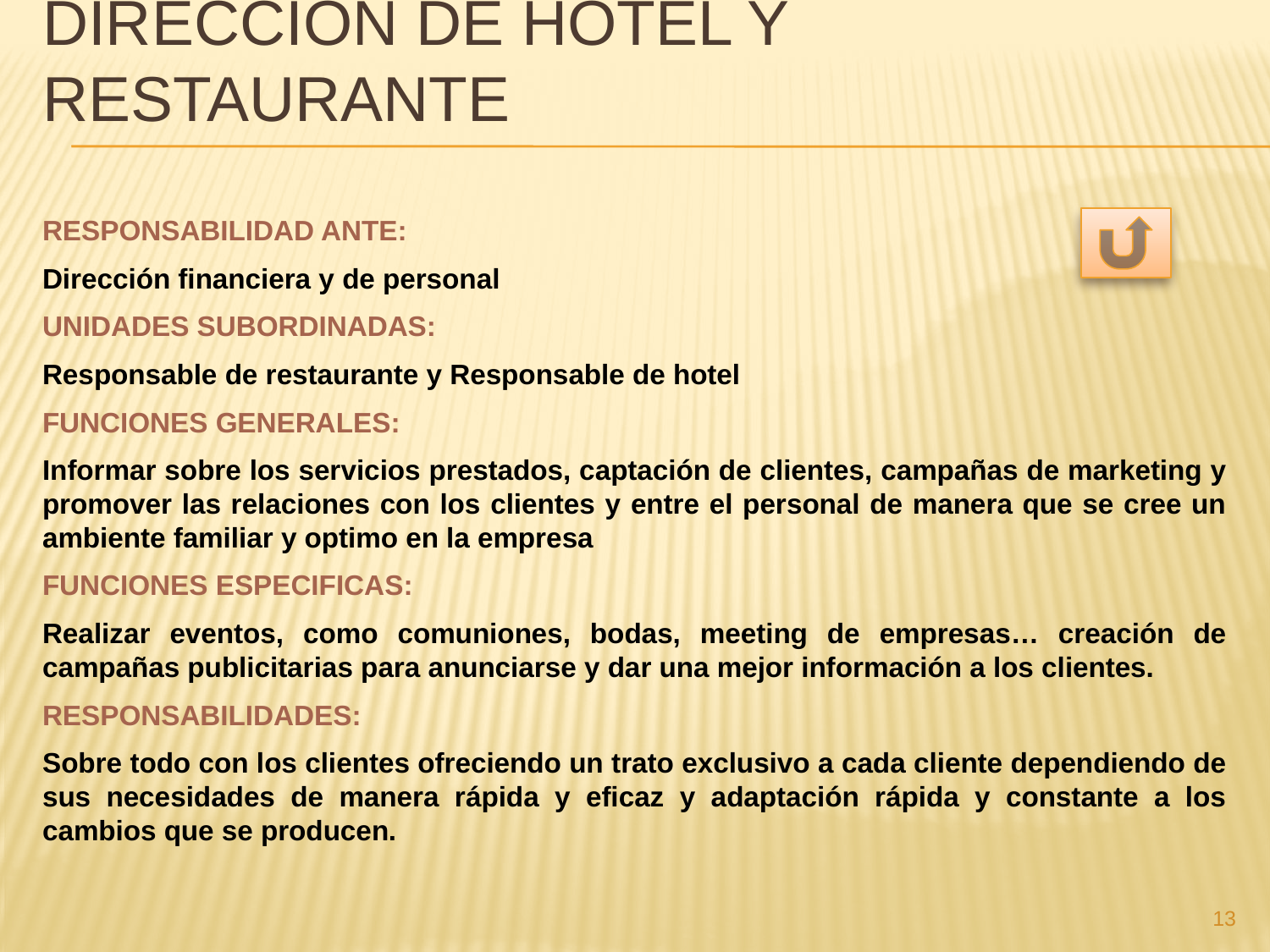

# Dirección de hotel y restaurante

RESPONSABILIDAD ANTE:
Dirección financiera y de personal
UNIDADES SUBORDINADAS:
Responsable de restaurante y Responsable de hotel
FUNCIONES GENERALES:
Informar sobre los servicios prestados, captación de clientes, campañas de marketing y promover las relaciones con los clientes y entre el personal de manera que se cree un ambiente familiar y optimo en la empresa
FUNCIONES ESPECIFICAS:
Realizar eventos, como comuniones, bodas, meeting de empresas… creación de campañas publicitarias para anunciarse y dar una mejor información a los clientes.
RESPONSABILIDADES:
Sobre todo con los clientes ofreciendo un trato exclusivo a cada cliente dependiendo de sus necesidades de manera rápida y eficaz y adaptación rápida y constante a los cambios que se producen.

13